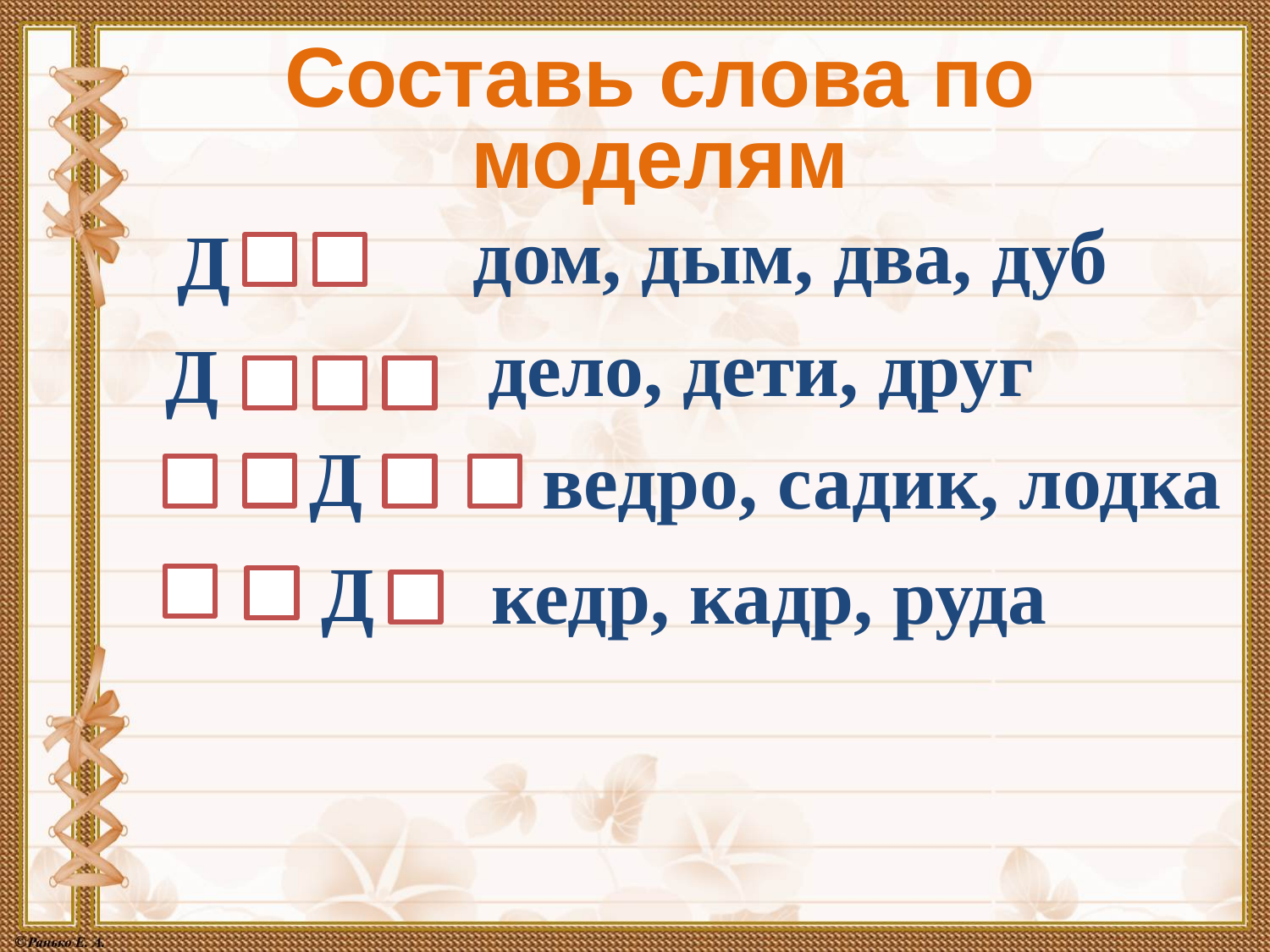

Составь слова по моделям
дом, дым, два, дуб
Д

дело, дети, друг
Д

Д
ведро, садик, лодка

Д
кедр, кадр, руда